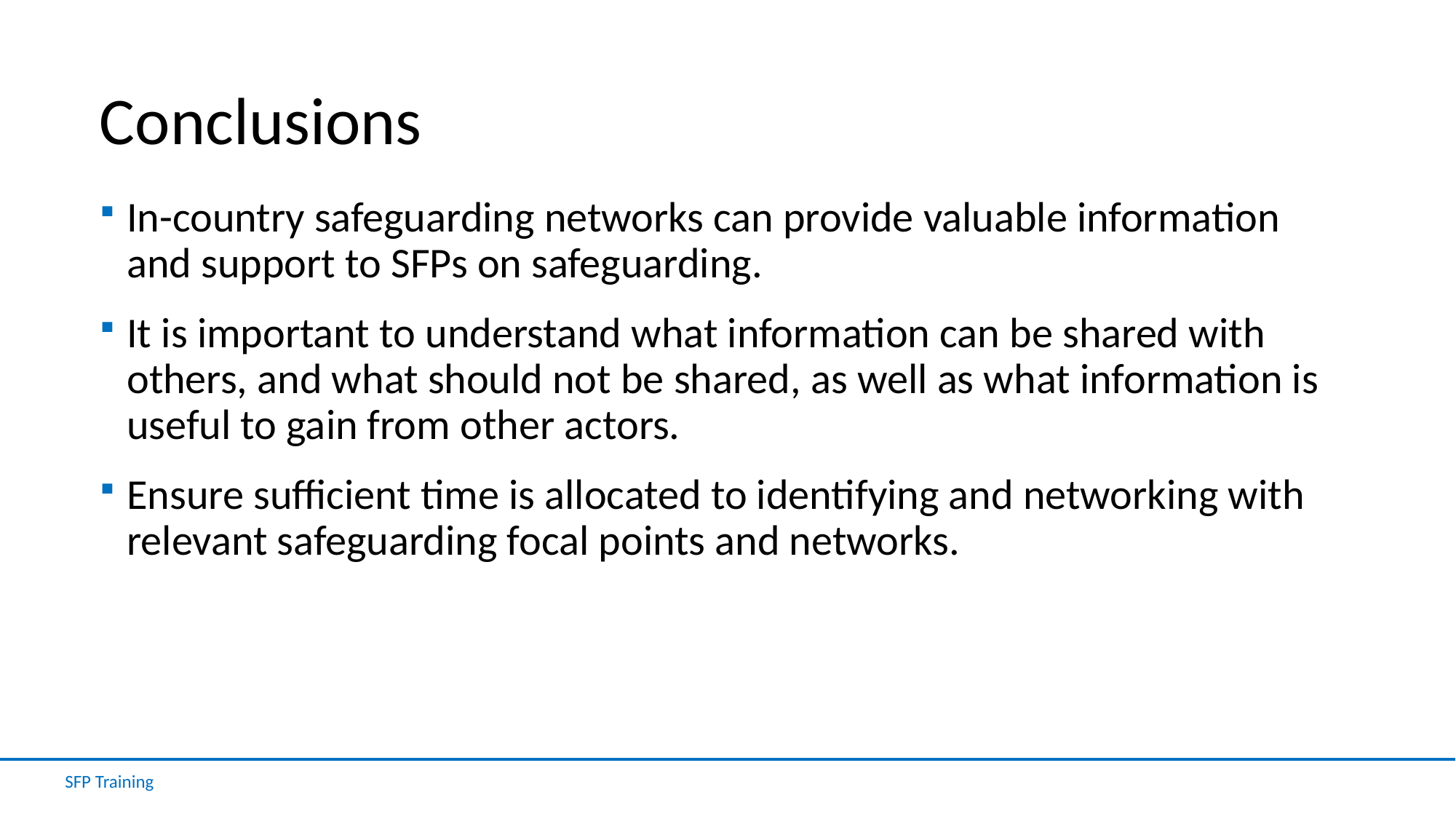

# Conclusions
In-country safeguarding networks can provide valuable information and support to SFPs on safeguarding.
It is important to understand what information can be shared with others, and what should not be shared, as well as what information is useful to gain from other actors.
Ensure sufficient time is allocated to identifying and networking with relevant safeguarding focal points and networks.
SFP Training